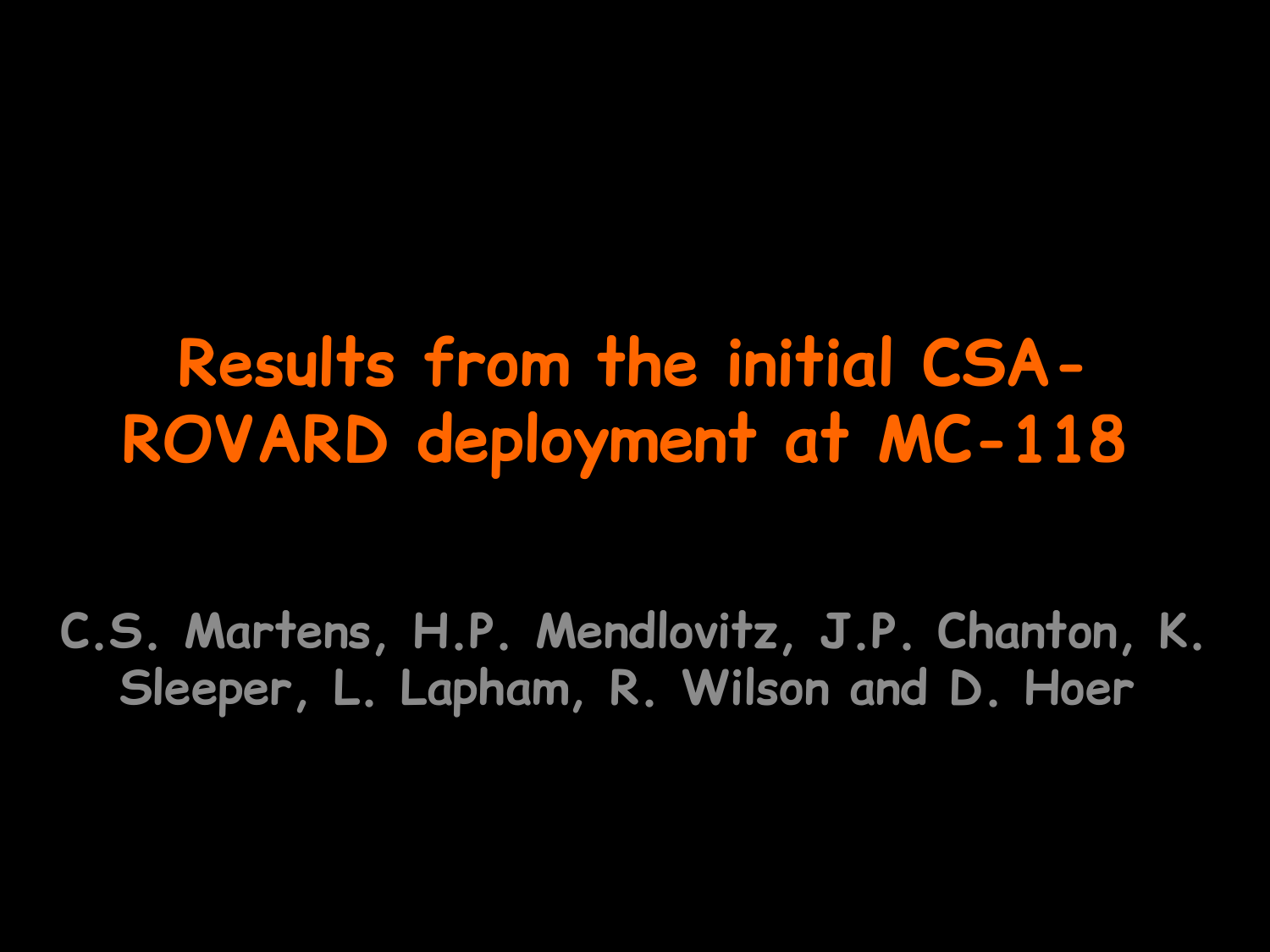

# Results from the initial CSA-ROVARD deployment at MC-118
C.S. Martens, H.P. Mendlovitz, J.P. Chanton, K. Sleeper, L. Lapham, R. Wilson and D. Hoer